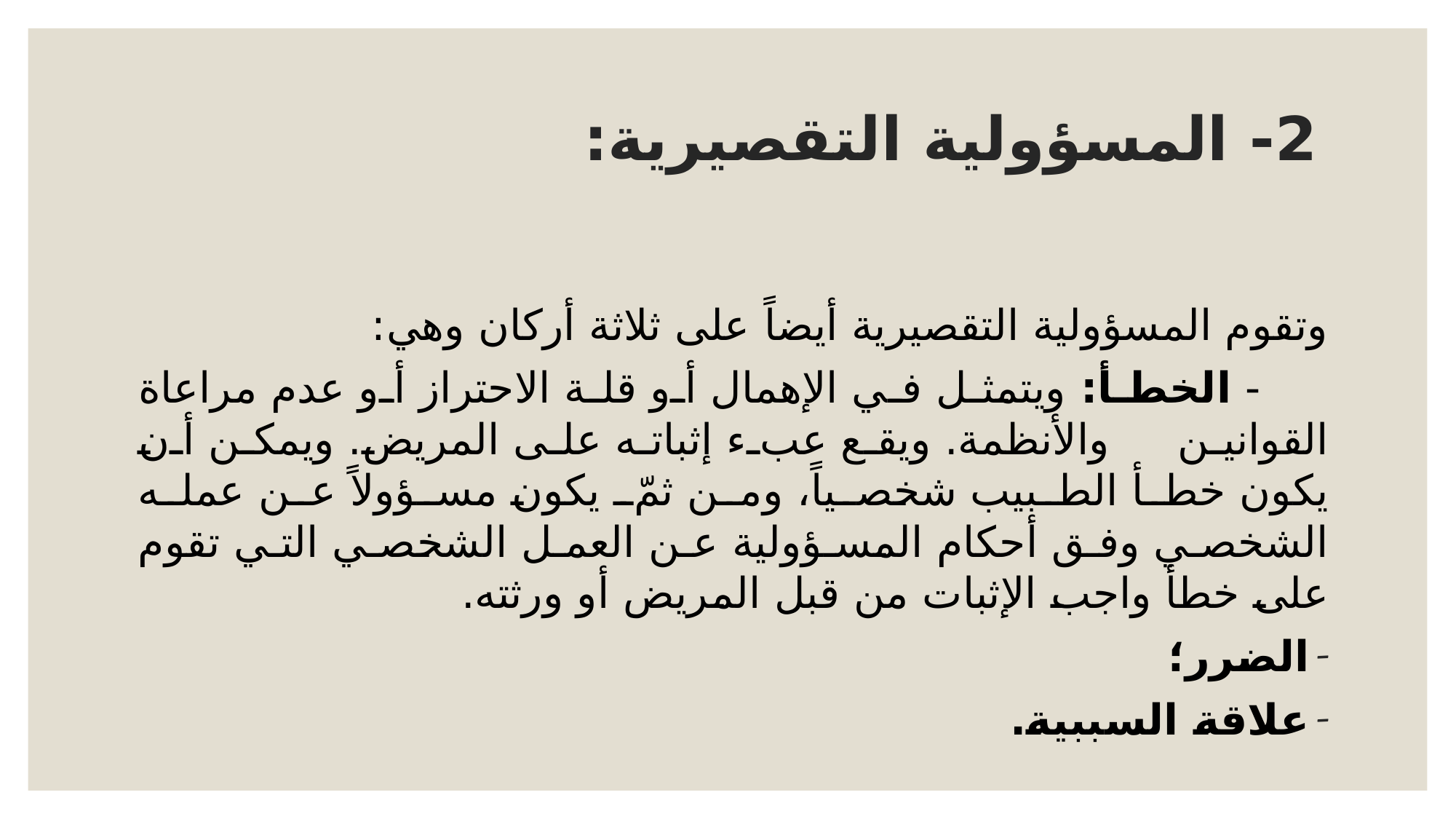

# 2- المسؤولية التقصيرية:

وتقوم المسؤولية التقصيرية أيضاً على ثلاثة أركان وهي:
     - الخطأ: ويتمثل في الإهمال أو قلة الاحتراز أو عدم مراعاة القوانين     والأنظمة. ويقع عبء إثباته على المريض. ويمكن أن يكون خطأ الطبيب شخصياً، ومن ثمّ يكون مسؤولاً عن عمله الشخصي وفق أحكام المسؤولية عن العمل الشخصي التي تقوم على خطأ واجب الإثبات من قبل المريض أو ورثته.
الضرر؛
علاقة السببية.